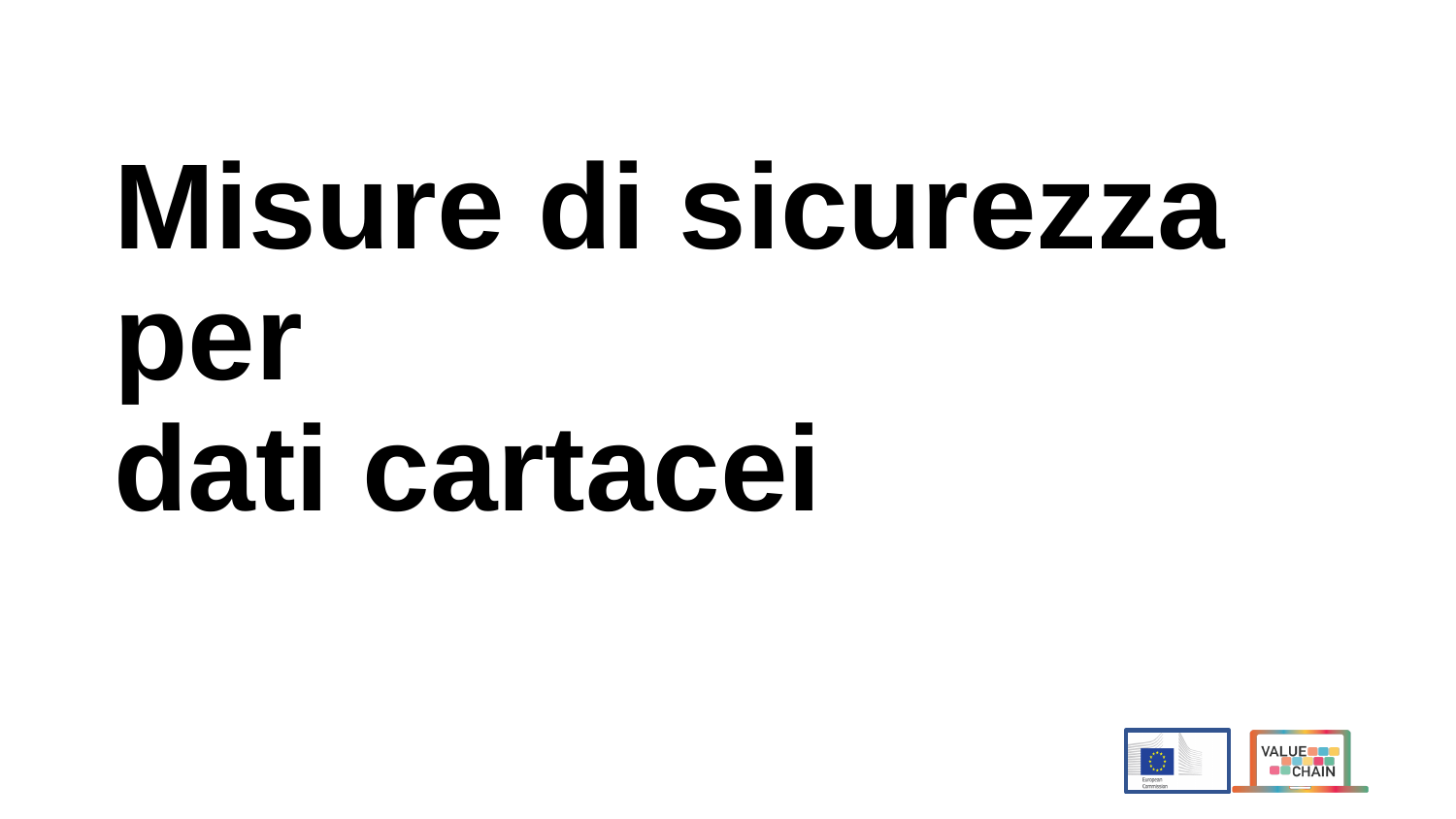

# Misure di sicurezza per dati cartacei